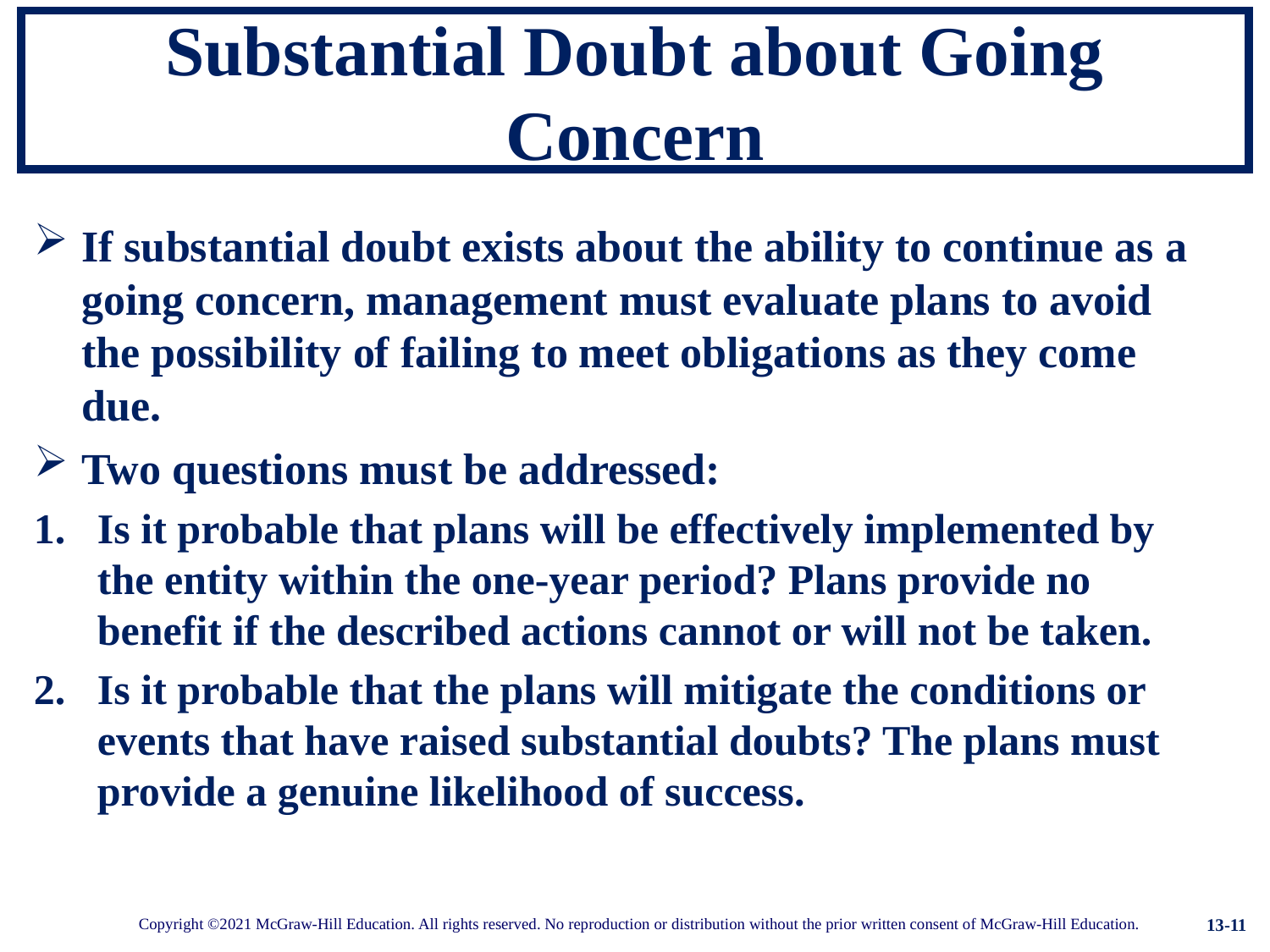

# Substantial Doubt about Going Concern
If substantial doubt exists about the ability to continue as a going concern, management must evaluate plans to avoid the possibility of failing to meet obligations as they come due.
Two questions must be addressed:
Is it probable that plans will be effectively implemented by the entity within the one-year period? Plans provide no benefit if the described actions cannot or will not be taken.
Is it probable that the plans will mitigate the conditions or events that have raised substantial doubts? The plans must provide a genuine likelihood of success.
13-11
Copyright ©2021 McGraw-Hill Education. All rights reserved. No reproduction or distribution without the prior written consent of McGraw-Hill Education.